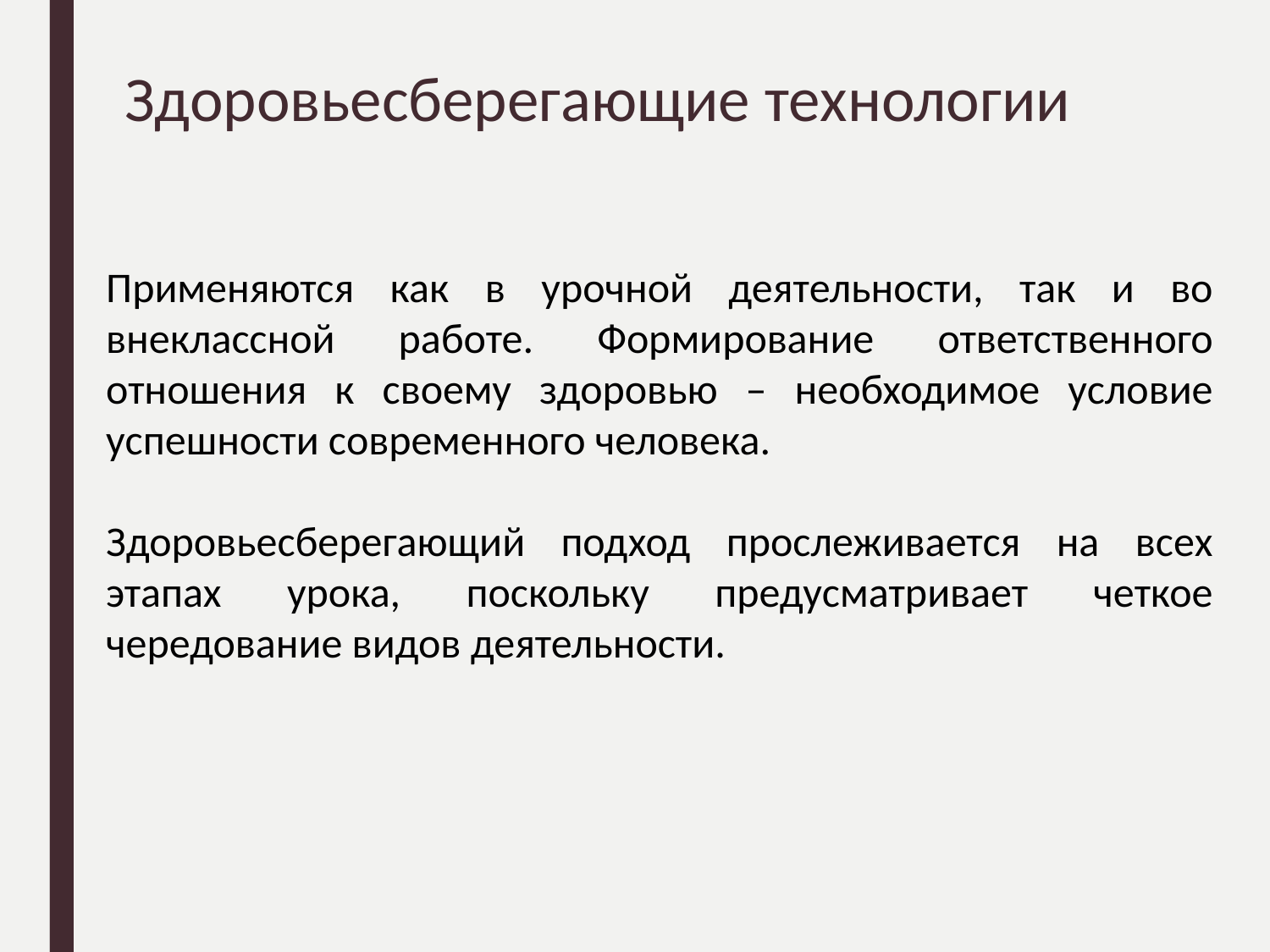

# Здоровьесберегающие технологии
Применяются как в урочной деятельности, так и во внеклассной работе. Формирование ответственного отношения к своему здоровью – необходимое условие успешности современного человека.

Здоровьесберегающий подход прослеживается на всех этапах урока, поскольку предусматривает четкое чередование видов деятельности.